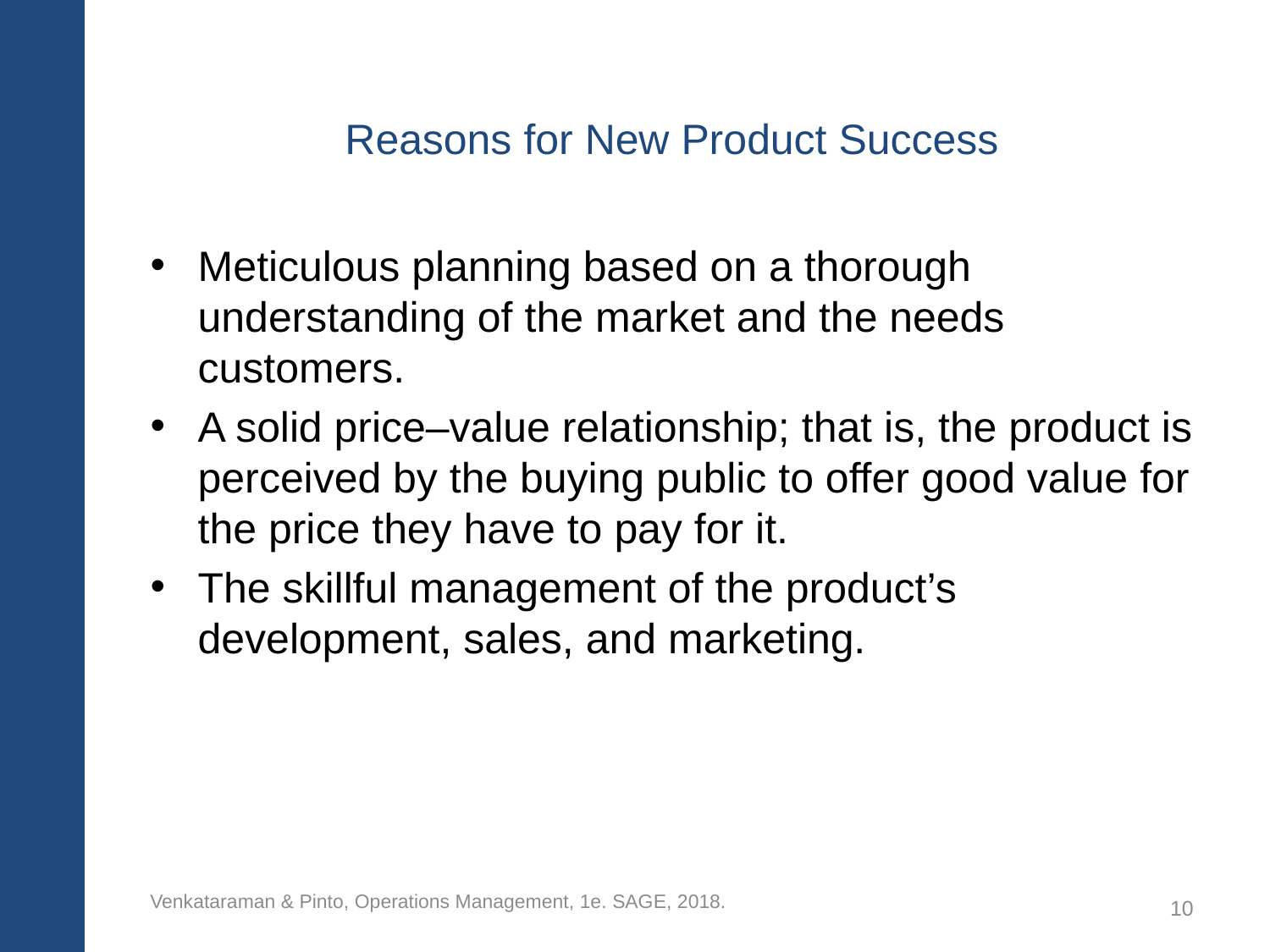

# Reasons for New Product Success
Meticulous planning based on a thorough understanding of the market and the needs customers.
A solid price–value relationship; that is, the product is perceived by the buying public to offer good value for the price they have to pay for it.
The skillful management of the product’s development, sales, and marketing.
Venkataraman & Pinto, Operations Management, 1e. SAGE, 2018.
10